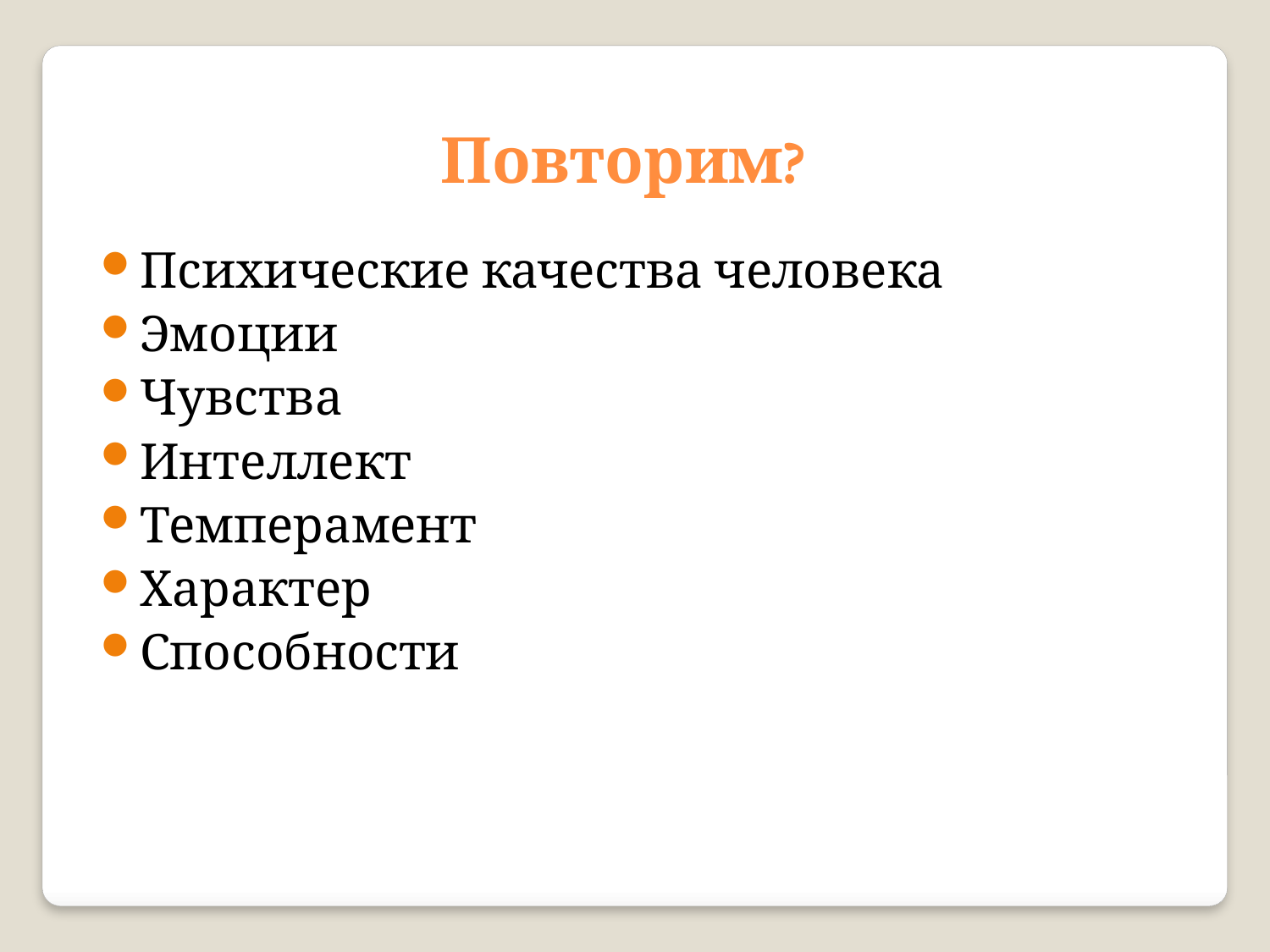

Повторим?
Психические качества человека
Эмоции
Чувства
Интеллект
Темперамент
Характер
Способности